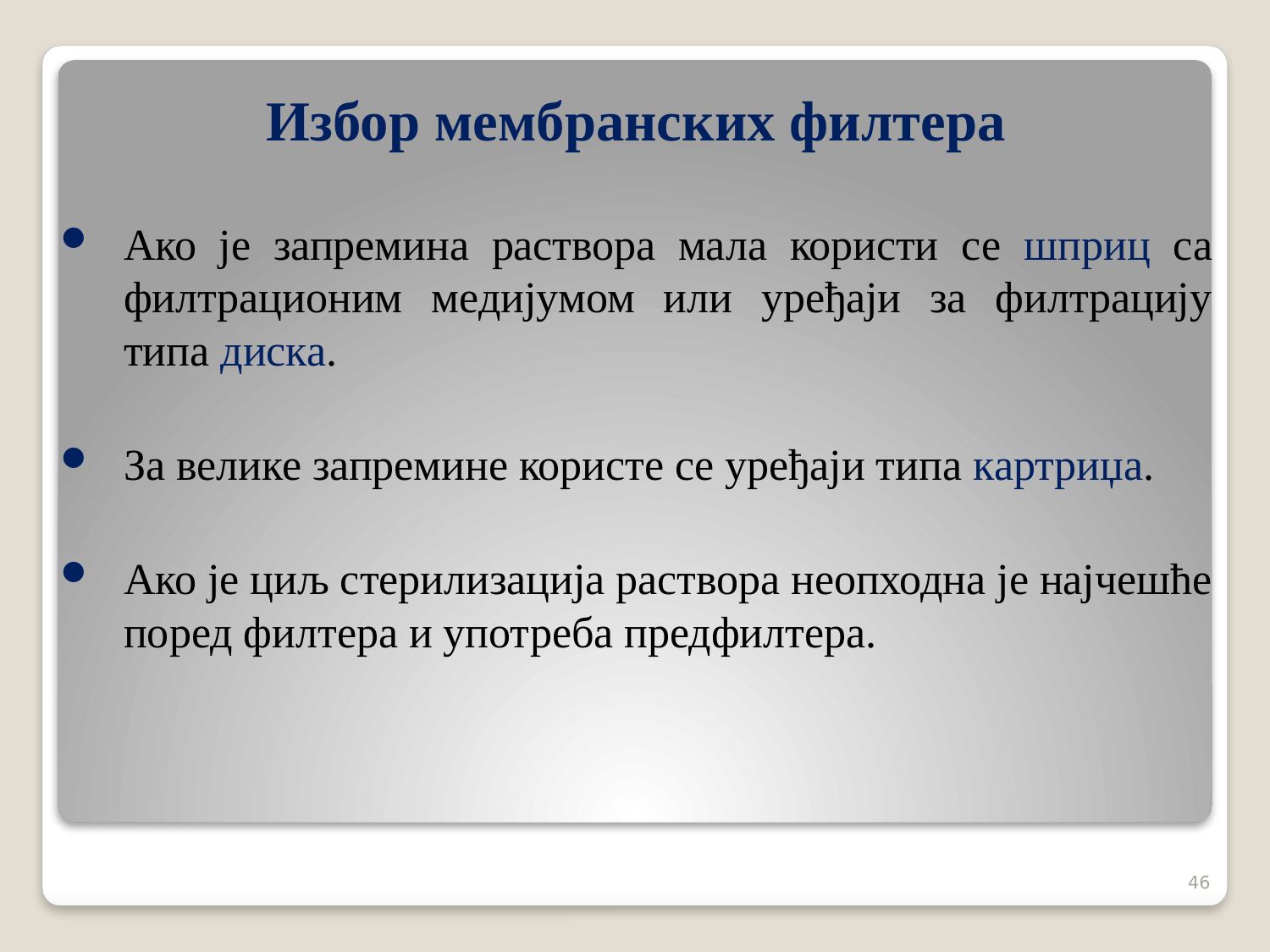

# Избор мембранских филтера

Ако је запремина раствора мала користи се шприц са филтрационим медијумом или уређаји за филтрацију типа диска.

За велике запремине користе се уређаји типа картриџа.

Ако је циљ стерилизација раствора неопходна је најчешће поред филтера и употреба предфилтера.

46